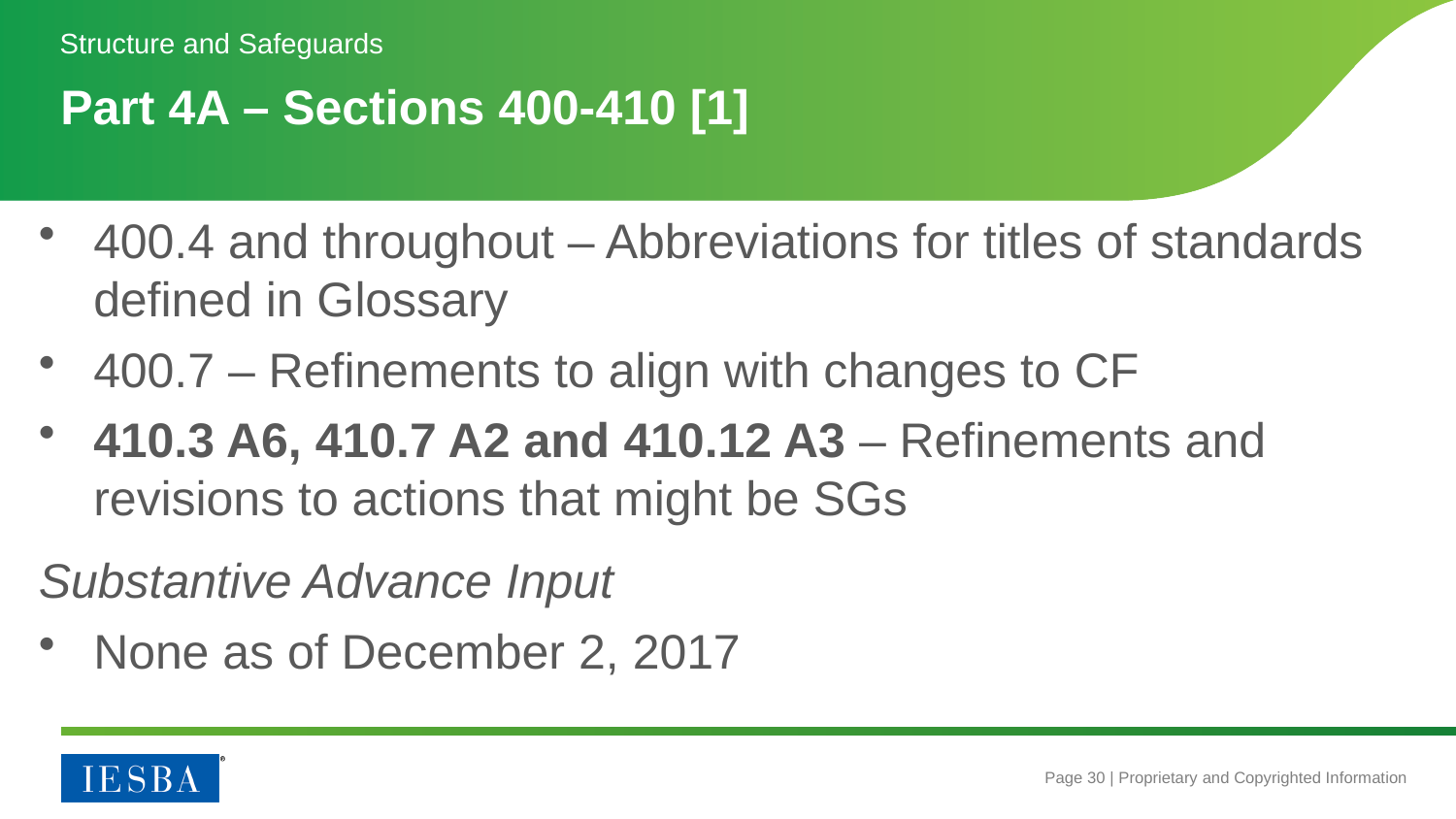

Structure and Safeguards
# Part 4A – Sections 400-410 [1]
400.4 and throughout – Abbreviations for titles of standards defined in Glossary
400.7 – Refinements to align with changes to CF
410.3 A6, 410.7 A2 and 410.12 A3 – Refinements and revisions to actions that might be SGs
Substantive Advance Input
None as of December 2, 2017